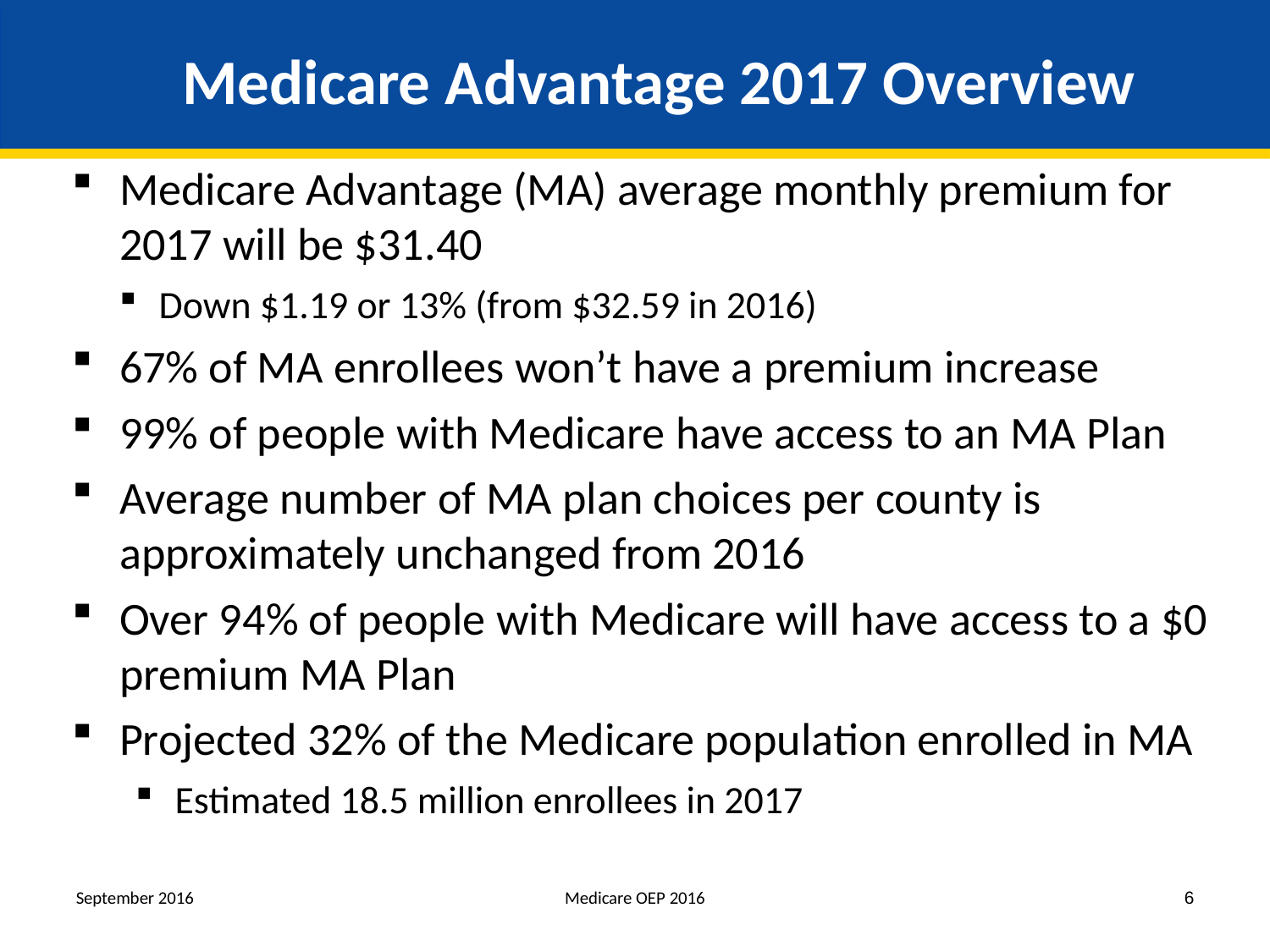

# Medicare Advantage 2017 Overview
Medicare Advantage (MA) average monthly premium for 2017 will be $31.40
Down $1.19 or 13% (from $32.59 in 2016)
67% of MA enrollees won’t have a premium increase
99% of people with Medicare have access to an MA Plan
Average number of MA plan choices per county is approximately unchanged from 2016
Over 94% of people with Medicare will have access to a $0 premium MA Plan
Projected 32% of the Medicare population enrolled in MA
Estimated 18.5 million enrollees in 2017

September 2016
Medicare OEP 2016
6